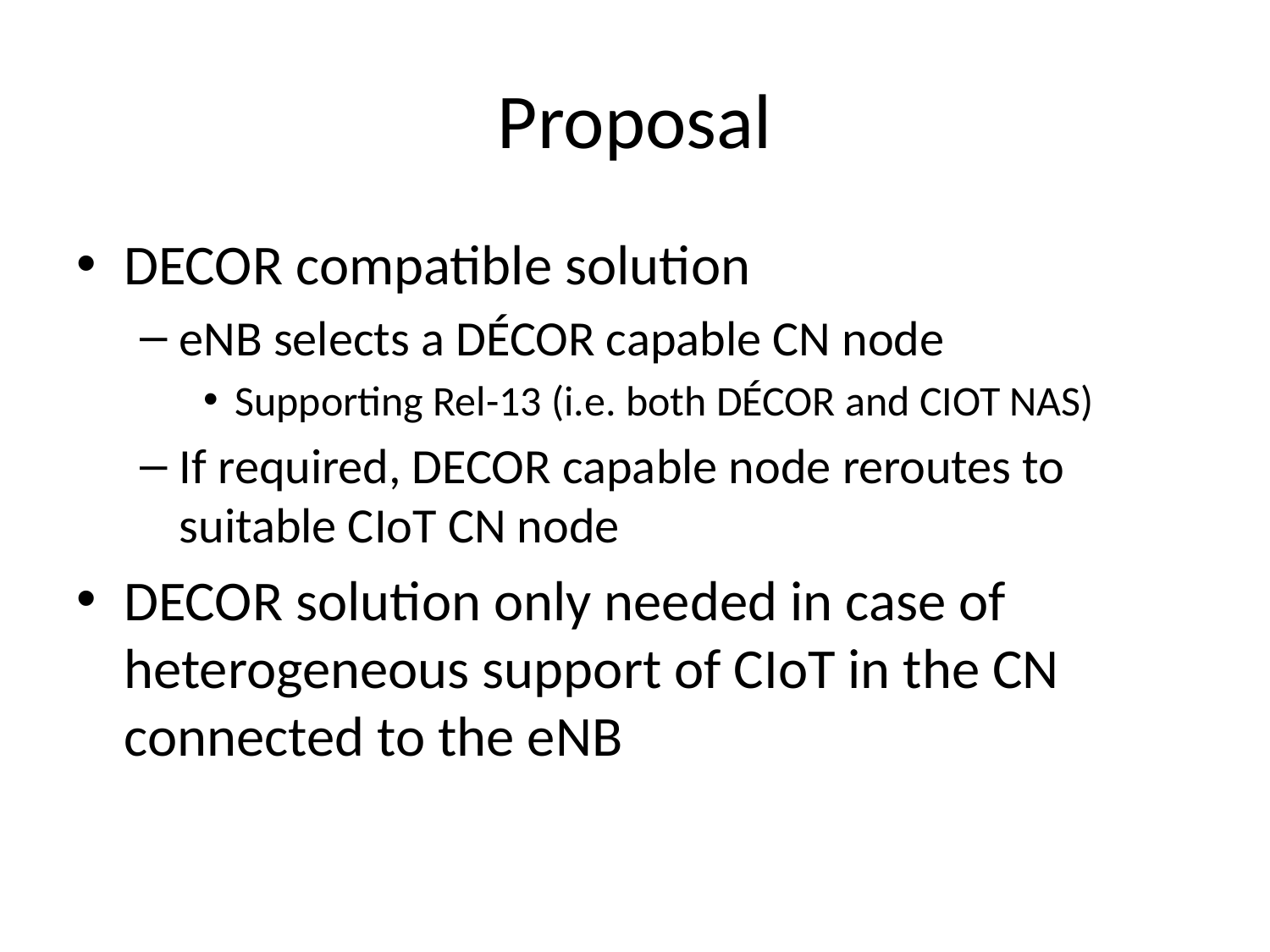

# Proposal
DECOR compatible solution
eNB selects a DÉCOR capable CN node
Supporting Rel-13 (i.e. both DÉCOR and CIOT NAS)
If required, DECOR capable node reroutes to suitable CIoT CN node
DECOR solution only needed in case of heterogeneous support of CIoT in the CN connected to the eNB